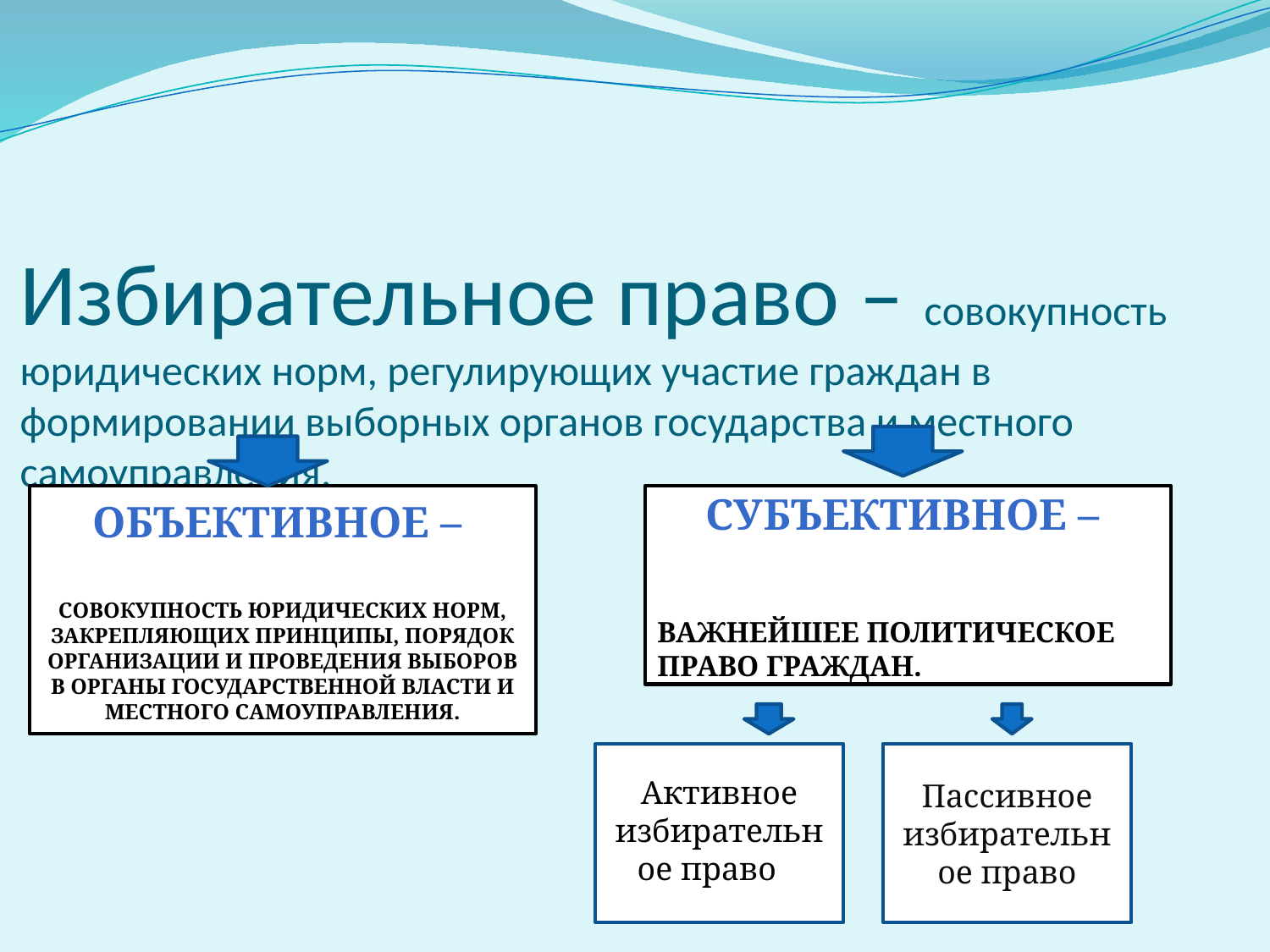

# Избирательное право – совокупность юридических норм, регулирующих участие граждан в формировании выборных органов государства и местного самоуправления.

Объективное –

совокупность юридических норм, закрепляющих принципы, порядок организации и проведения выборов в органы государственной власти и местного самоуправления.
Субъективное –

Важнейшее политическое право граждан.

Пассивное избирательное право
Активное избирательное право